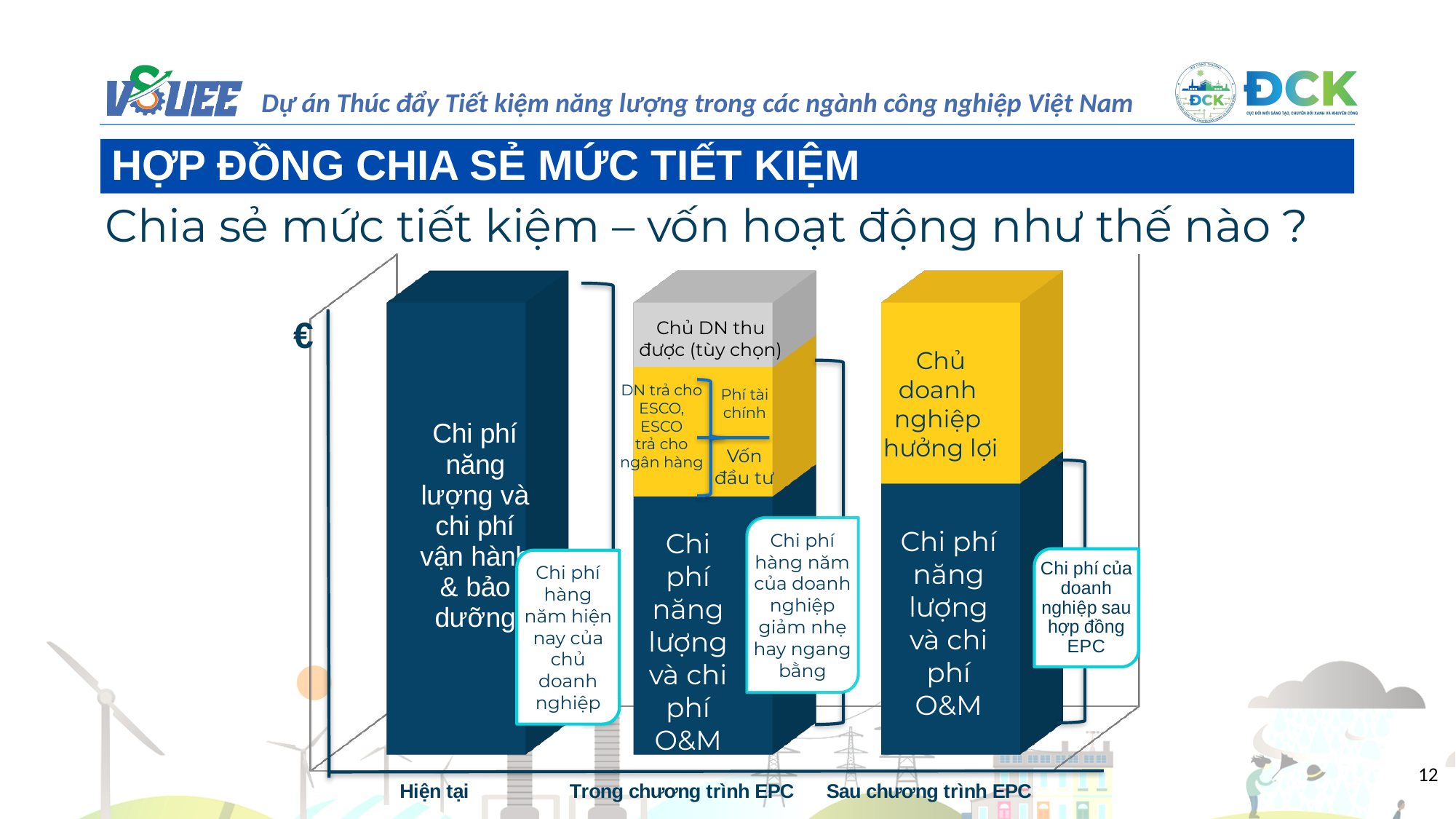

HỢP ĐỒNG CHIA SẺ MỨC TIẾT KIỆM
Chia sẻ mức tiết kiệm – vốn hoạt động như thế nào ?

[unsupported chart]

Chủ DN thu được (tùy chọn)
Chủ doanh
nghiệp
hưởng lợi

DN trả cho ESCO,
ESCO
trả cho ngân hàng

Phí tài chính
Vốn đầu tư
Chi phí hàng năm của doanh nghiệp giảm nhẹ hay ngang bằng
Chi phí năng lượng và chi phí O&M
Chi phí năng lượng và chi phí O&M
Chi phí hàng năm hiện nay của chủ doanh nghiệp
12